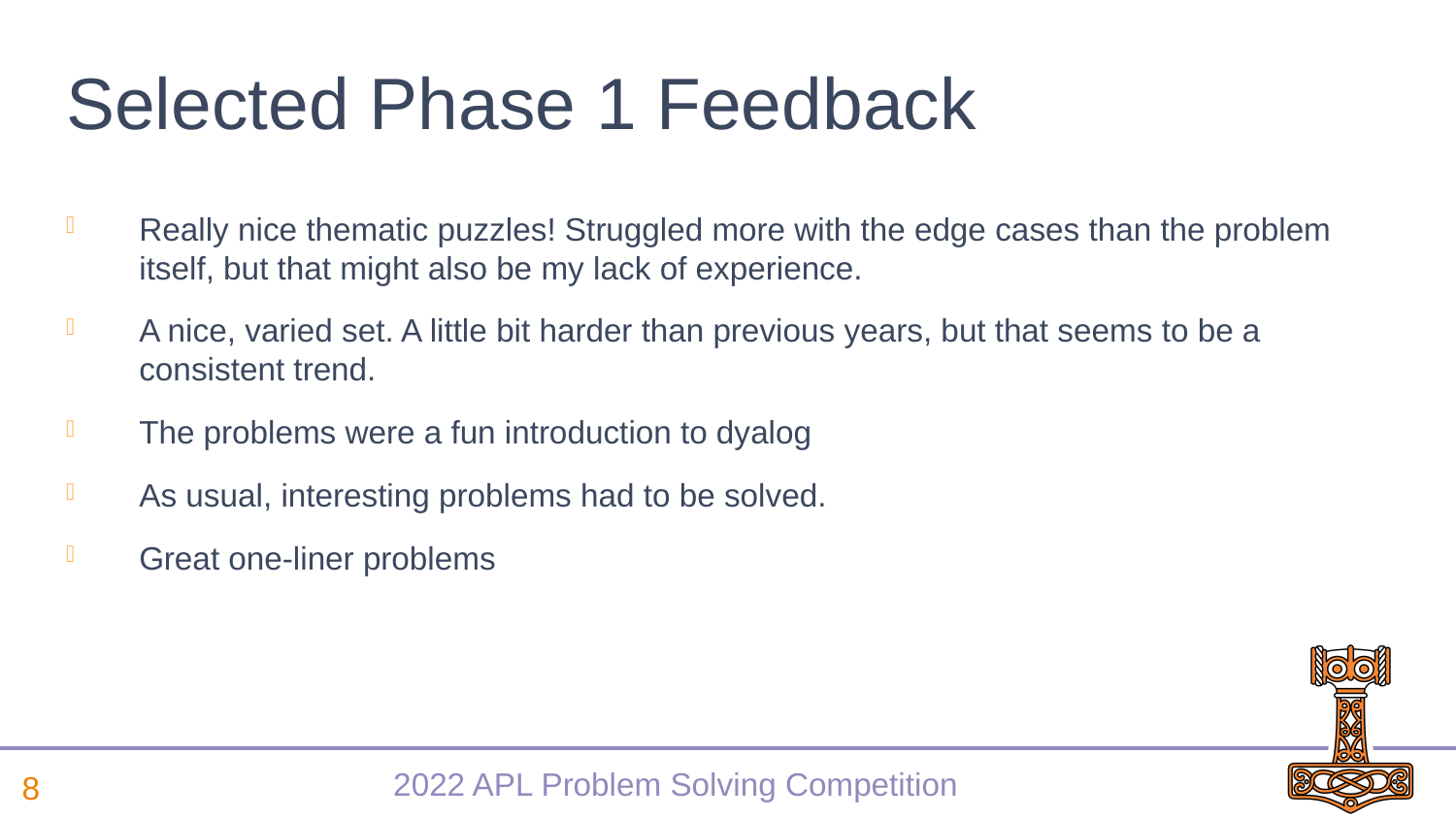

# Selected Phase 1 Feedback
Really nice thematic puzzles! Struggled more with the edge cases than the problem itself, but that might also be my lack of experience.
A nice, varied set. A little bit harder than previous years, but that seems to be a consistent trend.
The problems were a fun introduction to dyalog
As usual, interesting problems had to be solved.
Great one-liner problems